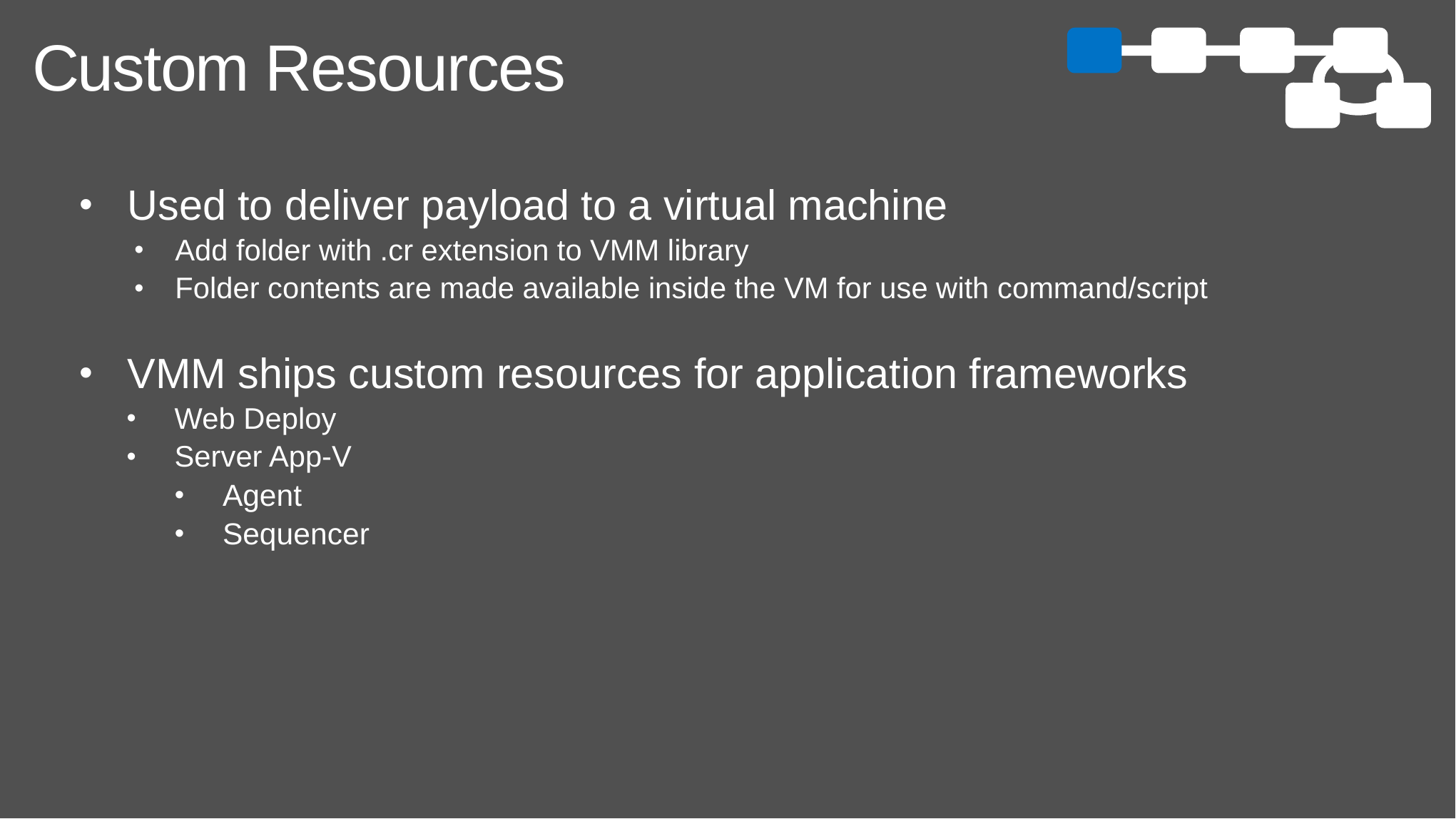

# Custom Resources
Used to deliver payload to a virtual machine
Add folder with .cr extension to VMM library
Folder contents are made available inside the VM for use with command/script

VMM ships custom resources for application frameworks
Web Deploy
Server App-V
Agent
Sequencer